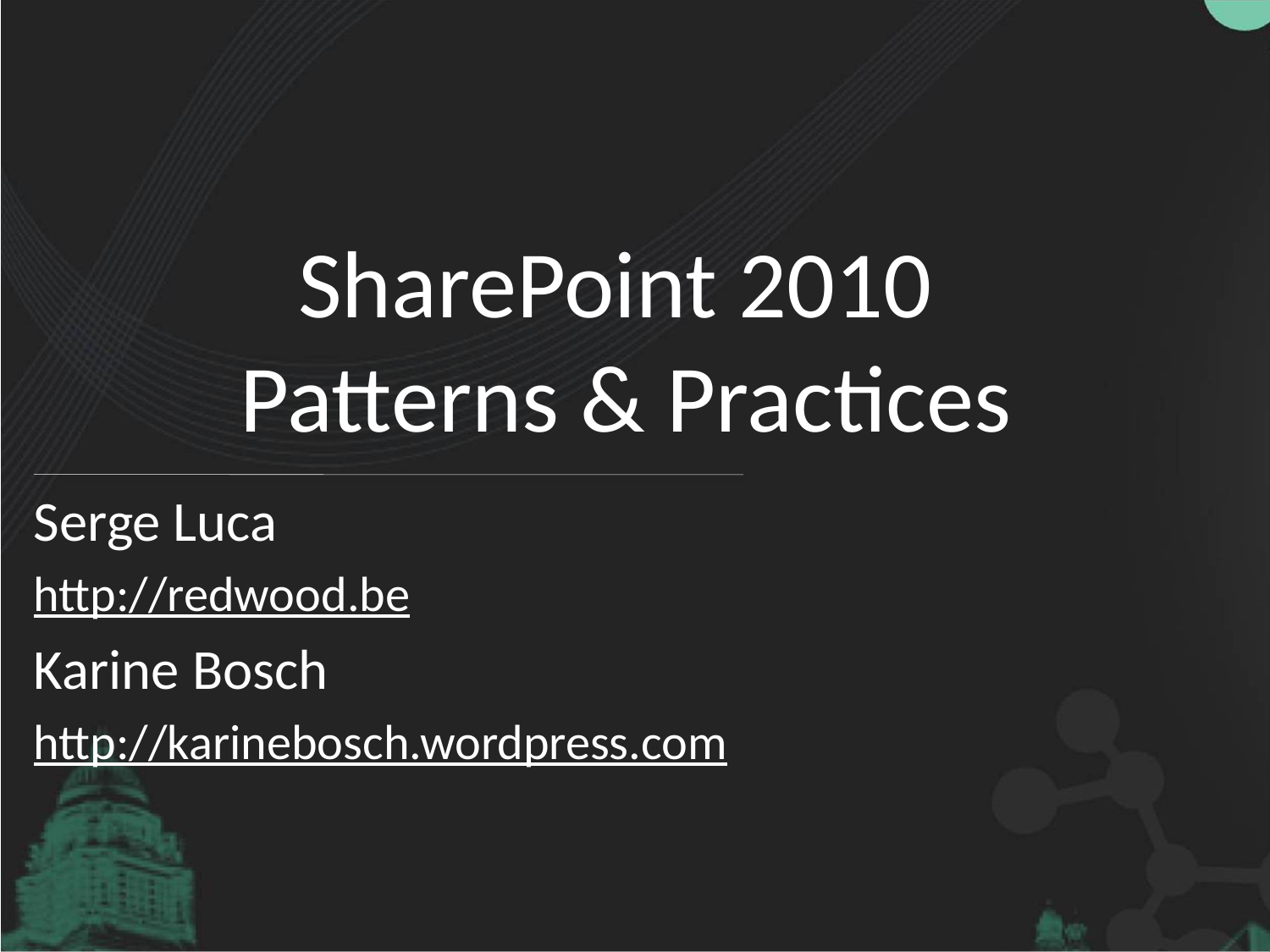

# SharePoint 2010 Patterns & Practices
Serge Luca
http://redwood.be
Karine Bosch
http://karinebosch.wordpress.com